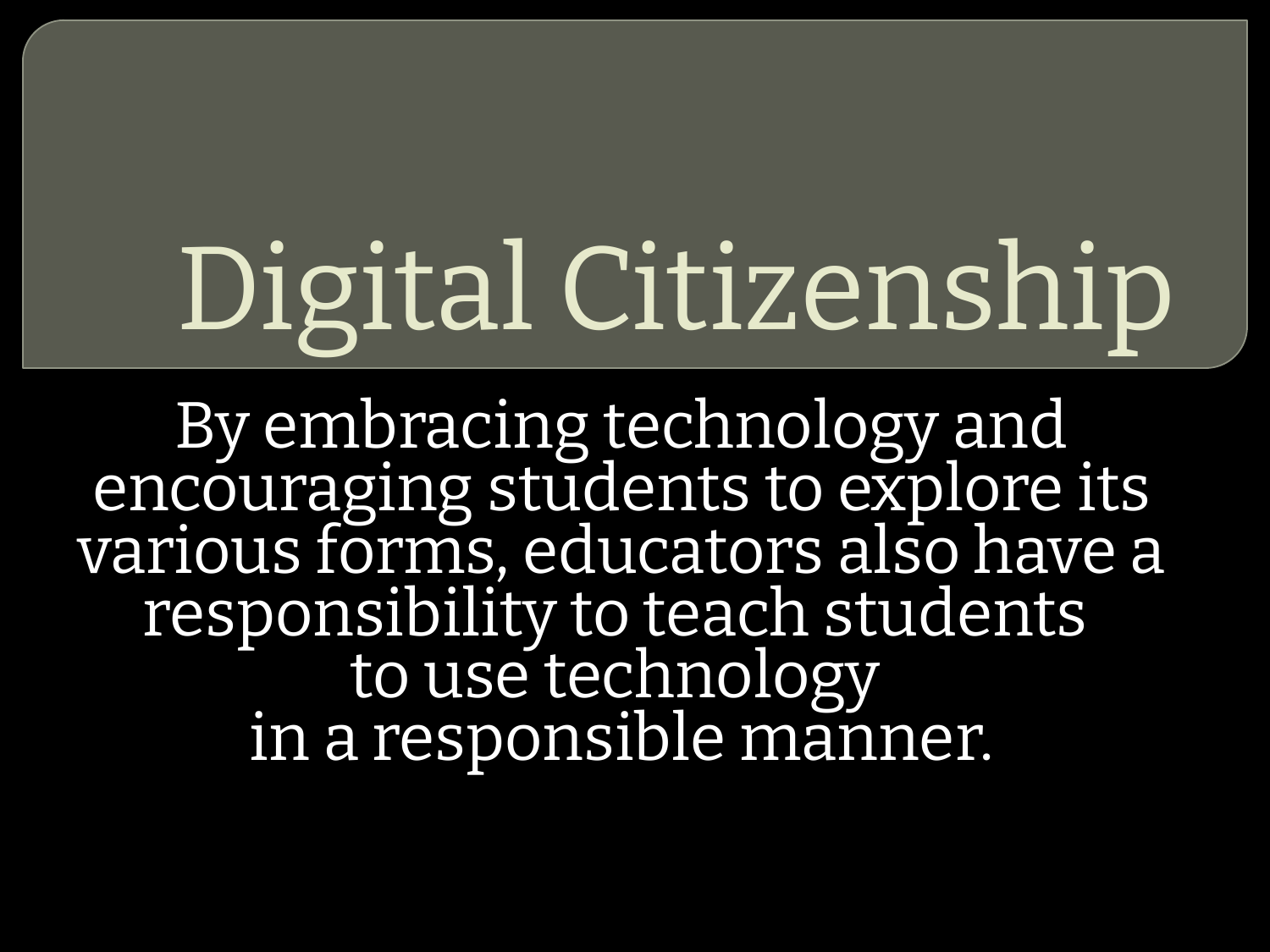

# Digital Citizenship
By embracing technology and encouraging students to explore its various forms, educators also have a
responsibility to teach students
to use technology
in a responsible manner.